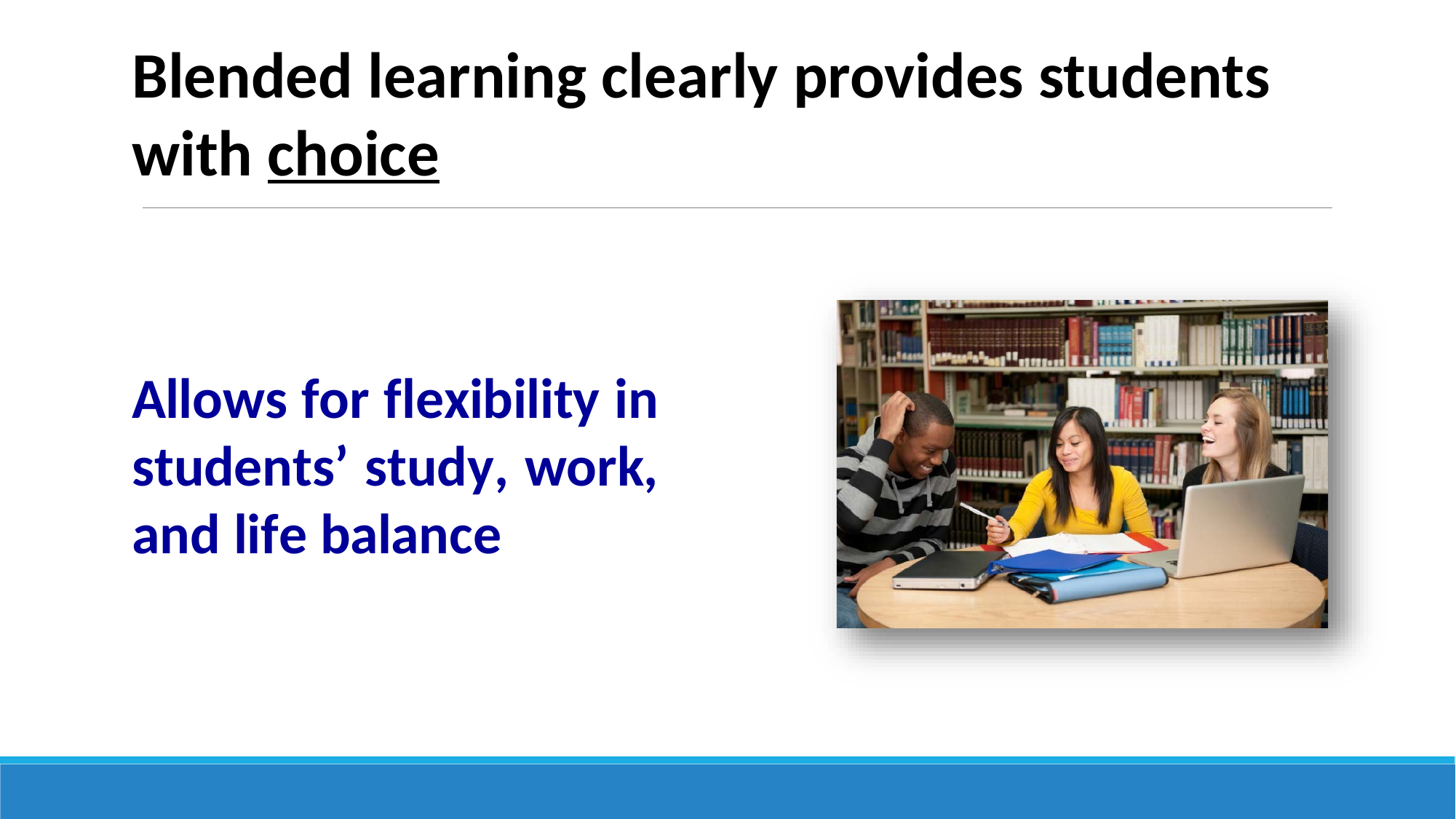

Blended learning clearly provides students with choice

Allows for flexibility in students’ study, work, and life balance